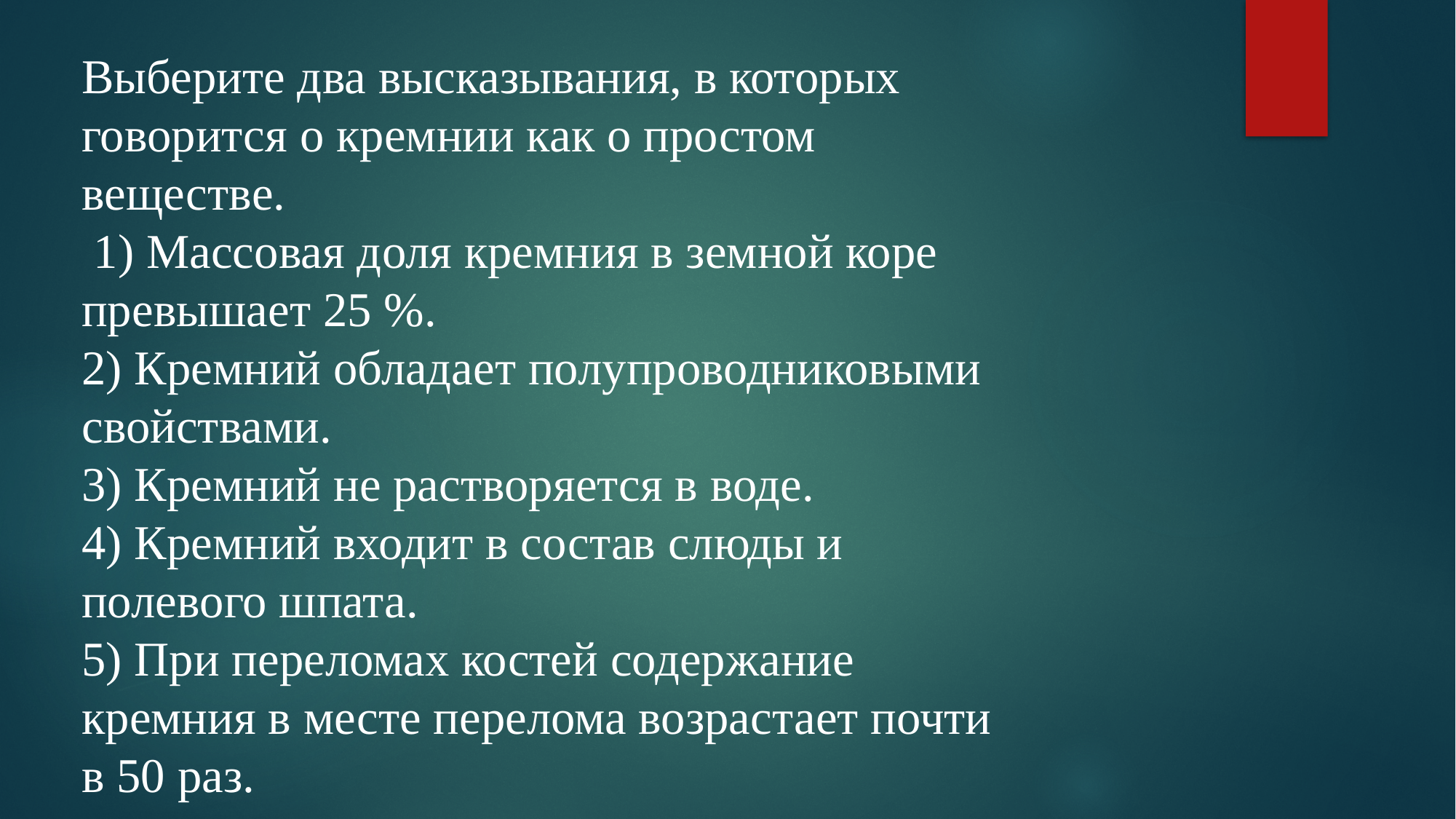

# Выберите два высказывания, в которых говорится о кремнии как о простом веществе.  1) Массовая доля кремния в земной коре превышает 25 %. 2) Кремний обладает полупроводниковыми свойствами. 3) Кремний не растворяется в воде. 4) Кремний входит в состав слюды и полевого шпата. 5) При переломах костей содержание кремния в месте перелома возрастает почти в 50 раз.